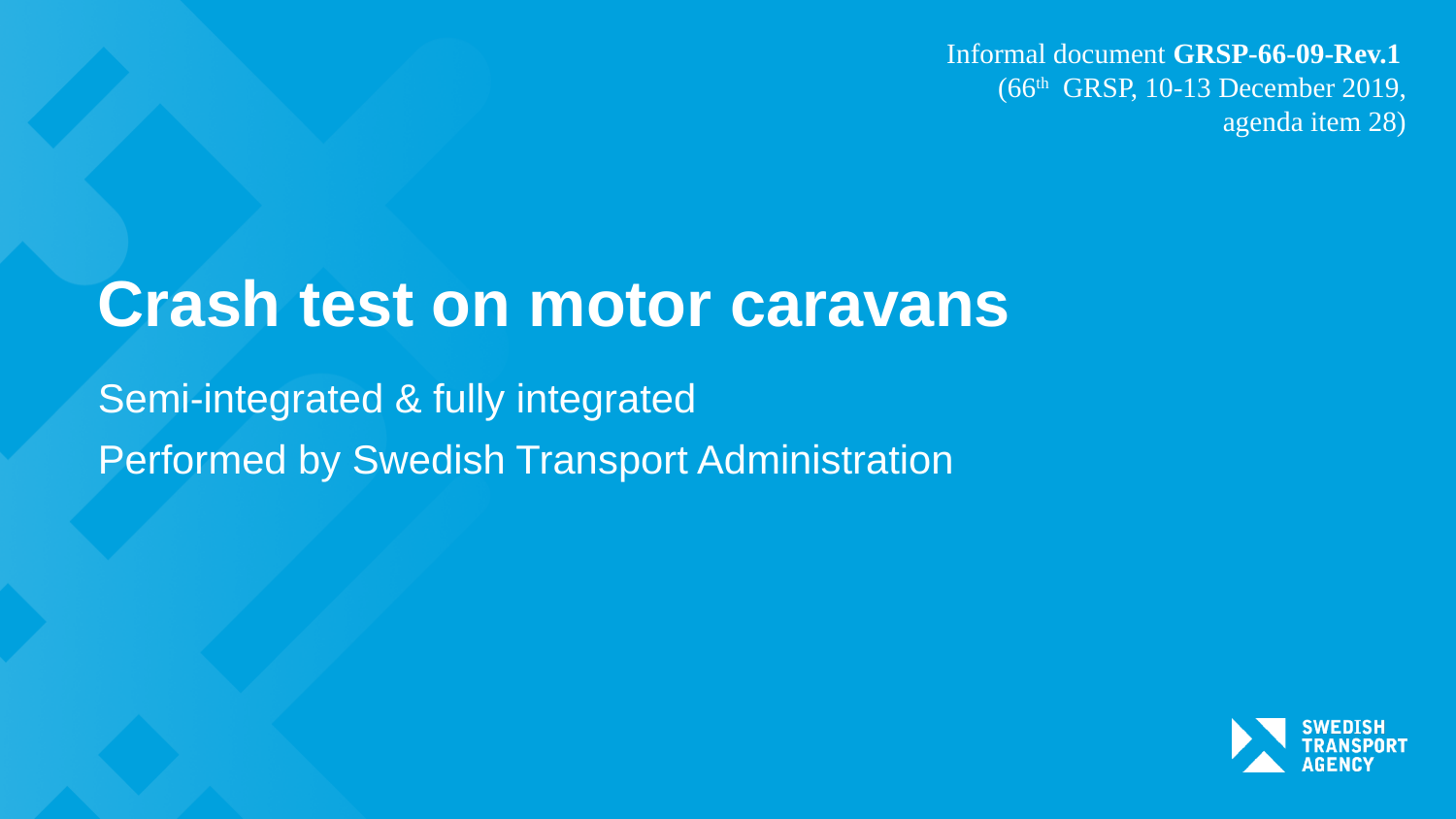

Informal document GRSP-66-09-Rev.1
(66th  GRSP, 10-13 December 2019,
agenda item 28)
# Crash test on motor caravans
Semi-integrated & fully integrated
Performed by Swedish Transport Administration